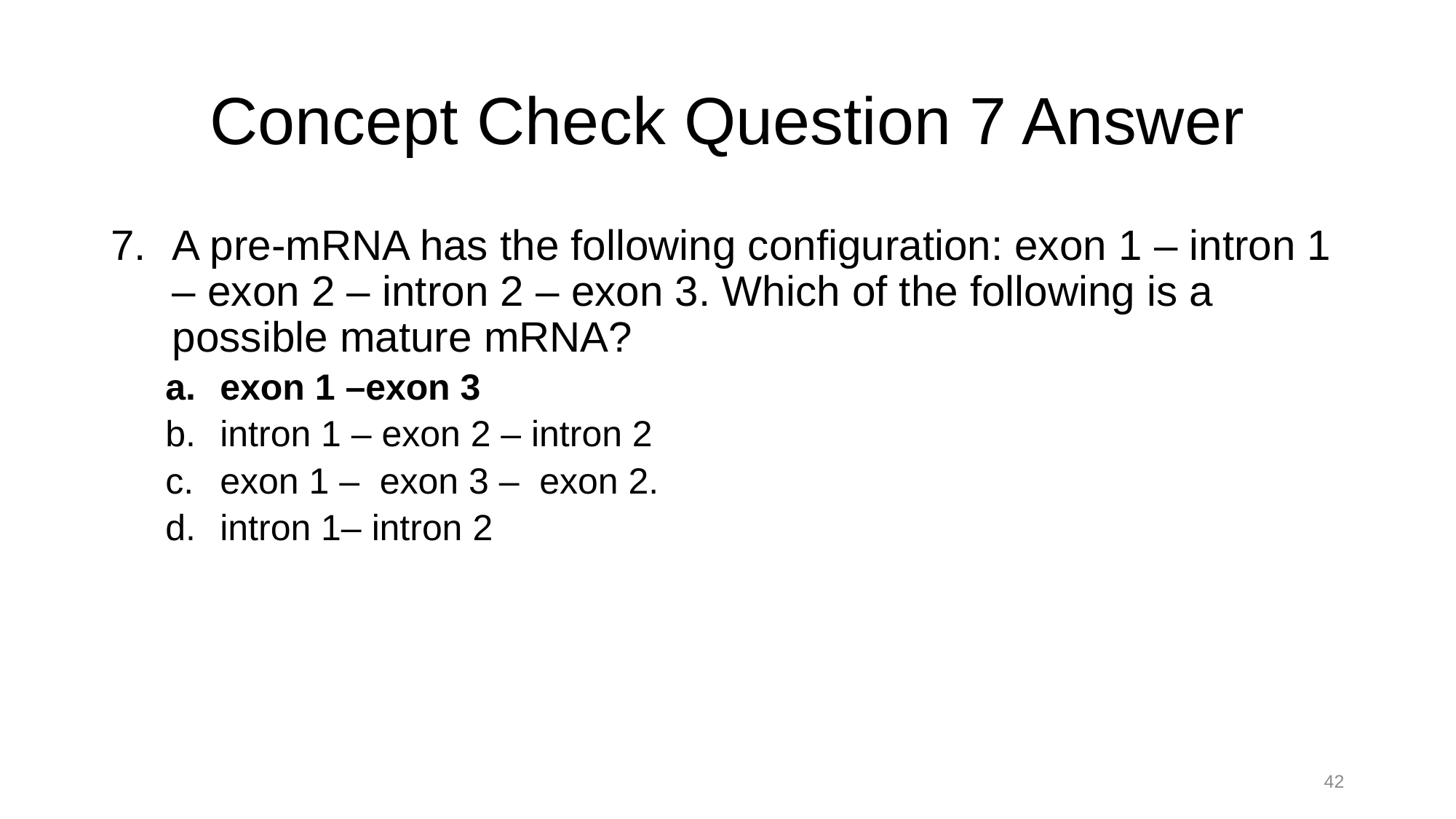

# Concept Check Question 7 Answer
A pre-mRNA has the following configuration: exon 1 – intron 1 – exon 2 – intron 2 – exon 3. Which of the following is a possible mature mRNA?
exon 1 –exon 3
intron 1 – exon 2 – intron 2
exon 1 –  exon 3 –  exon 2.
intron 1– intron 2
42